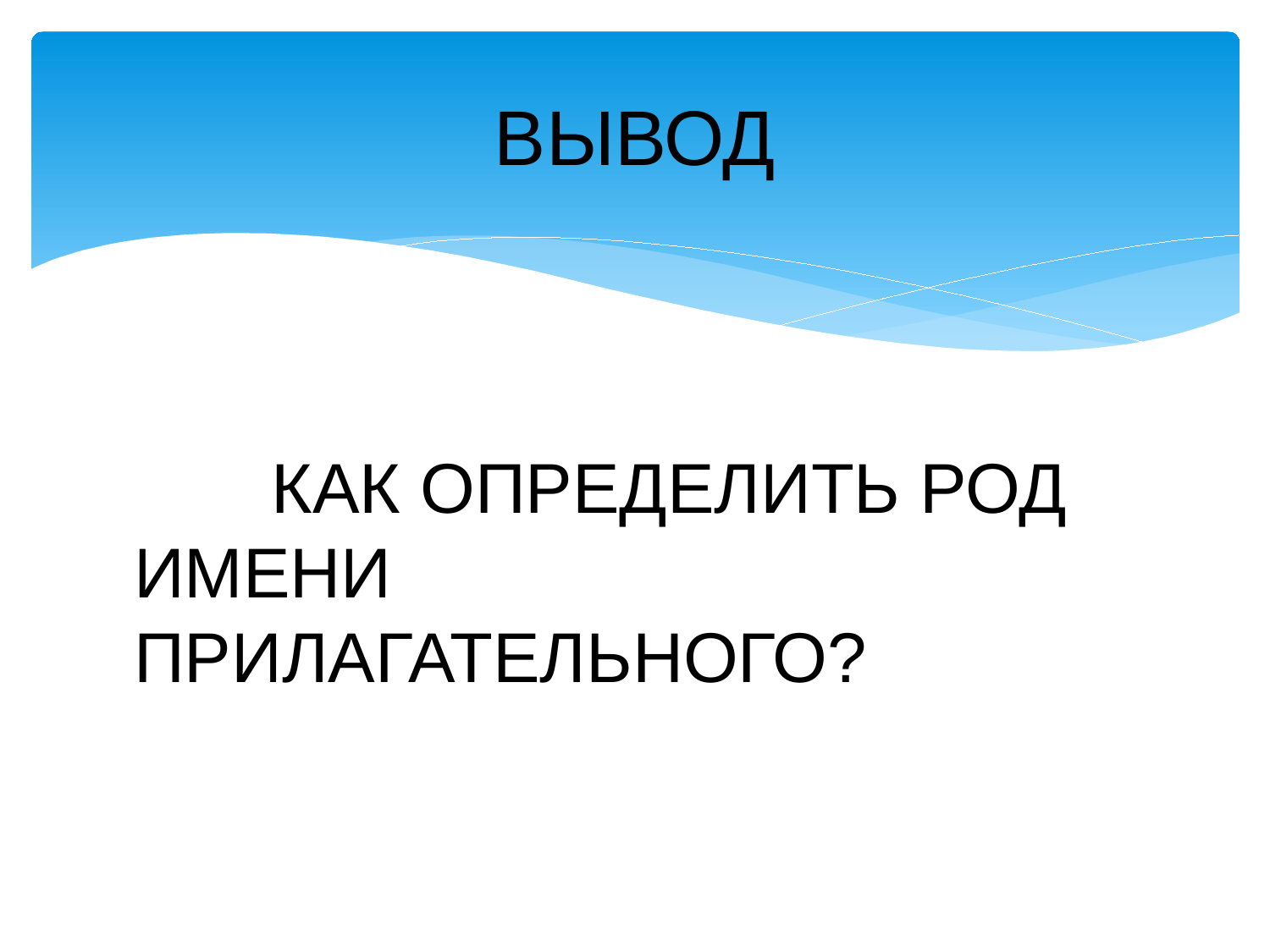

# ВЫВОД

       КАК ОПРЕДЕЛИТЬ РОД ИМЕНИ ПРИЛАГАТЕЛЬНОГО?